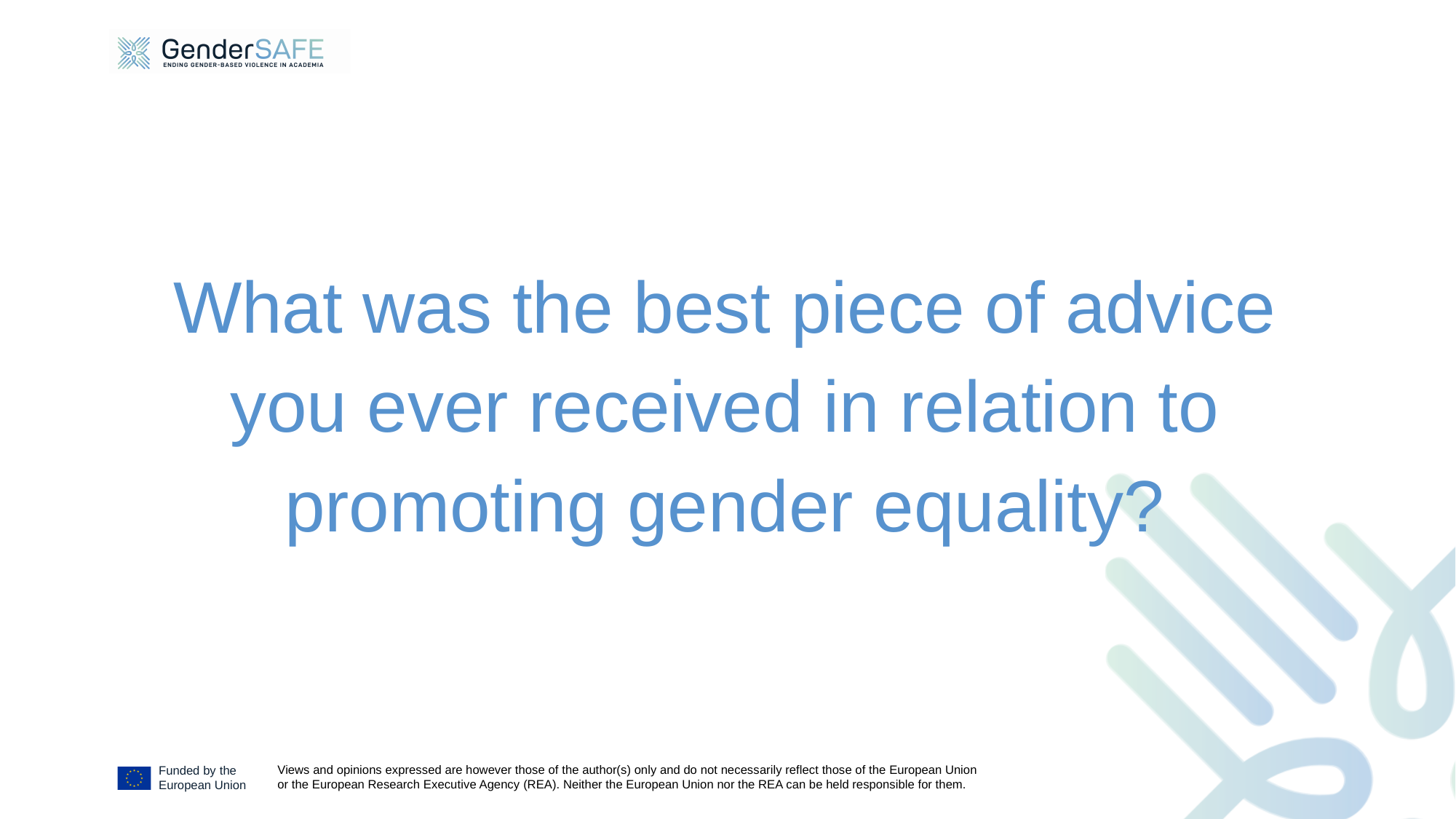

# What was the best piece of advice you ever received in relation to promoting gender equality?
Presentation Title